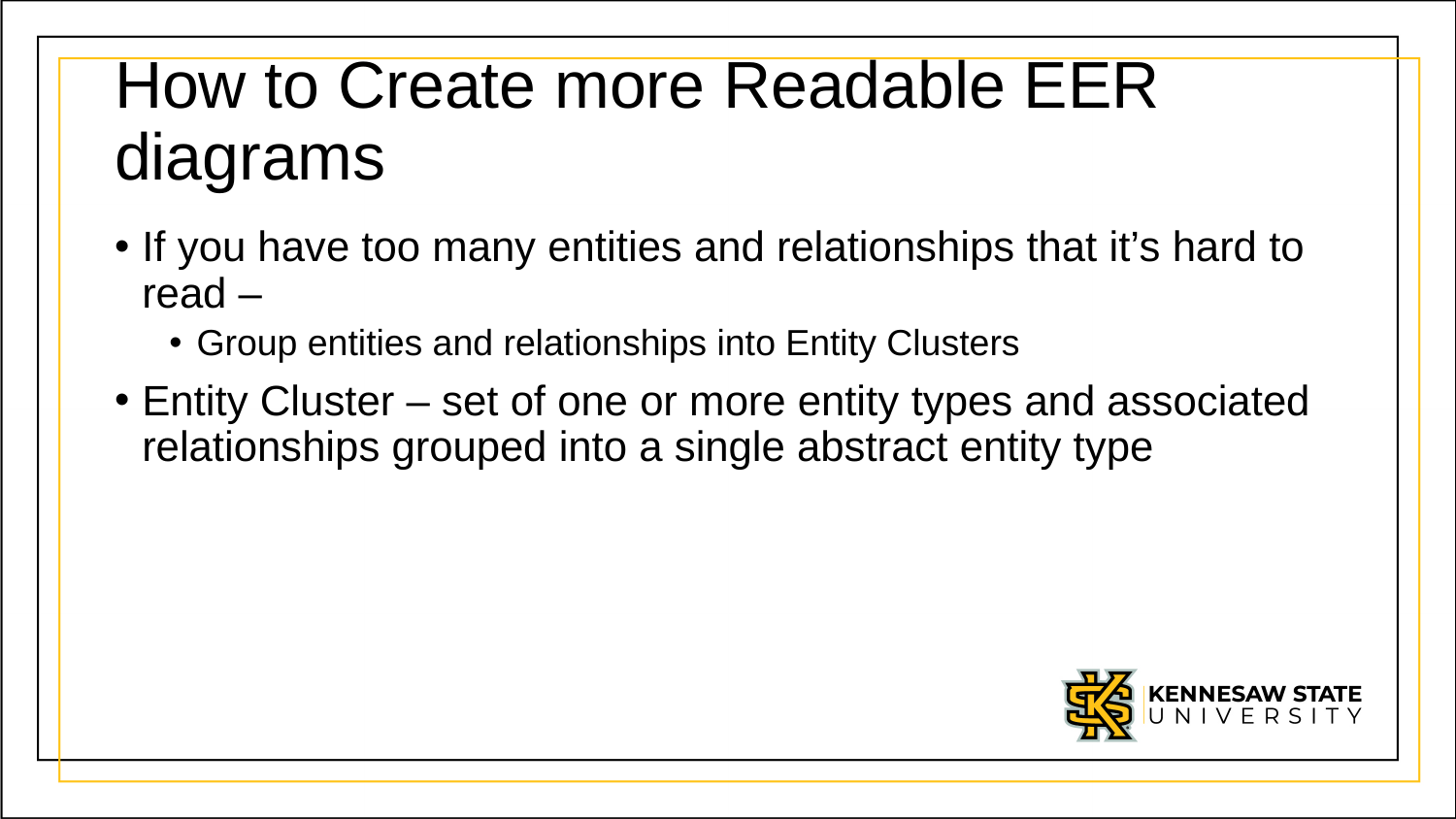

# How to Create more Readable EER diagrams
If you have too many entities and relationships that it’s hard to read –
Group entities and relationships into Entity Clusters
Entity Cluster – set of one or more entity types and associated relationships grouped into a single abstract entity type